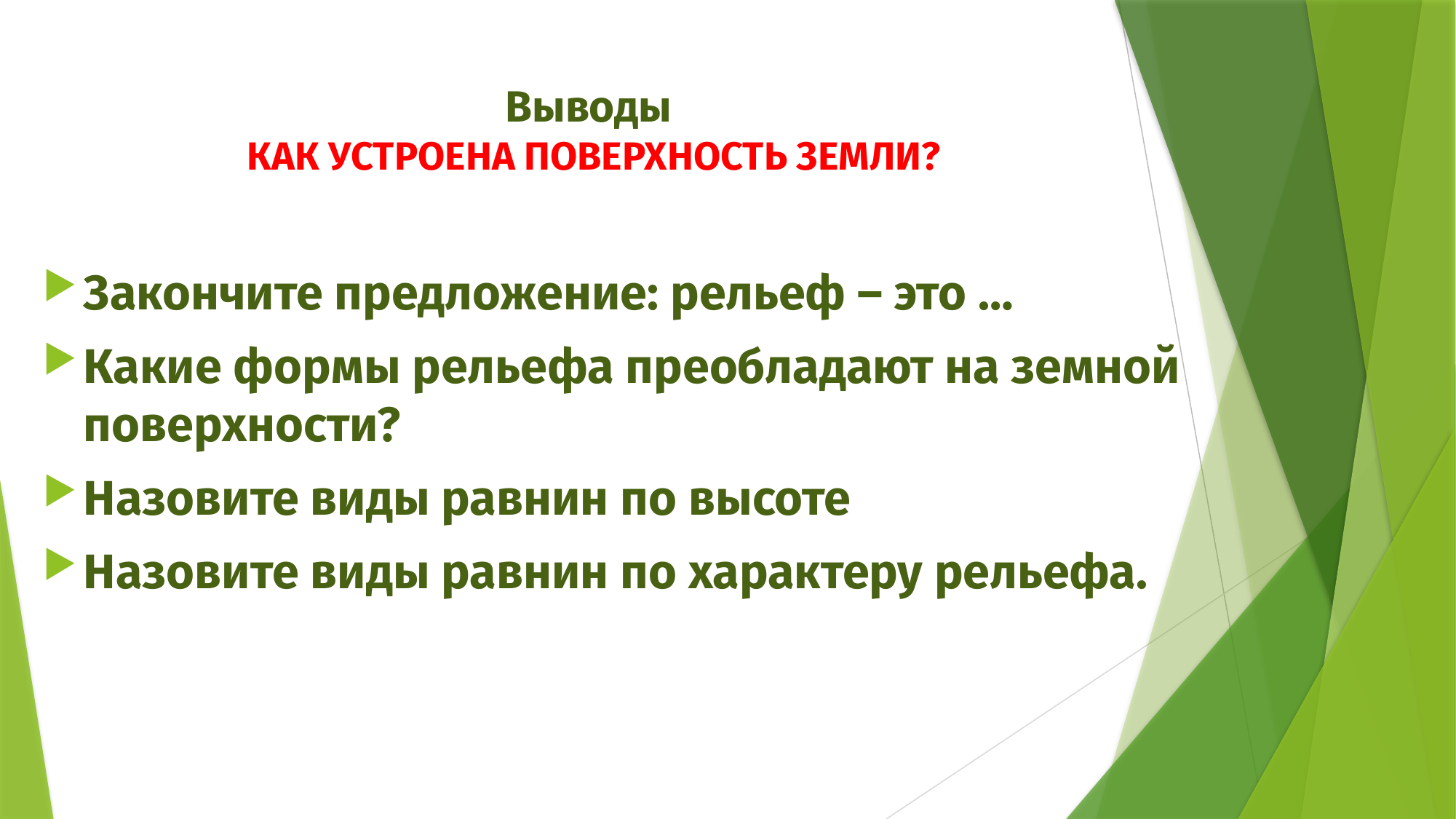

# Выводы КАК УСТРОЕНА ПОВЕРХНОСТЬ ЗЕМЛИ?
Закончите предложение: рельеф – это …
Какие формы рельефа преобладают на земной поверхности?
Назовите виды равнин по высоте
Назовите виды равнин по характеру рельефа.